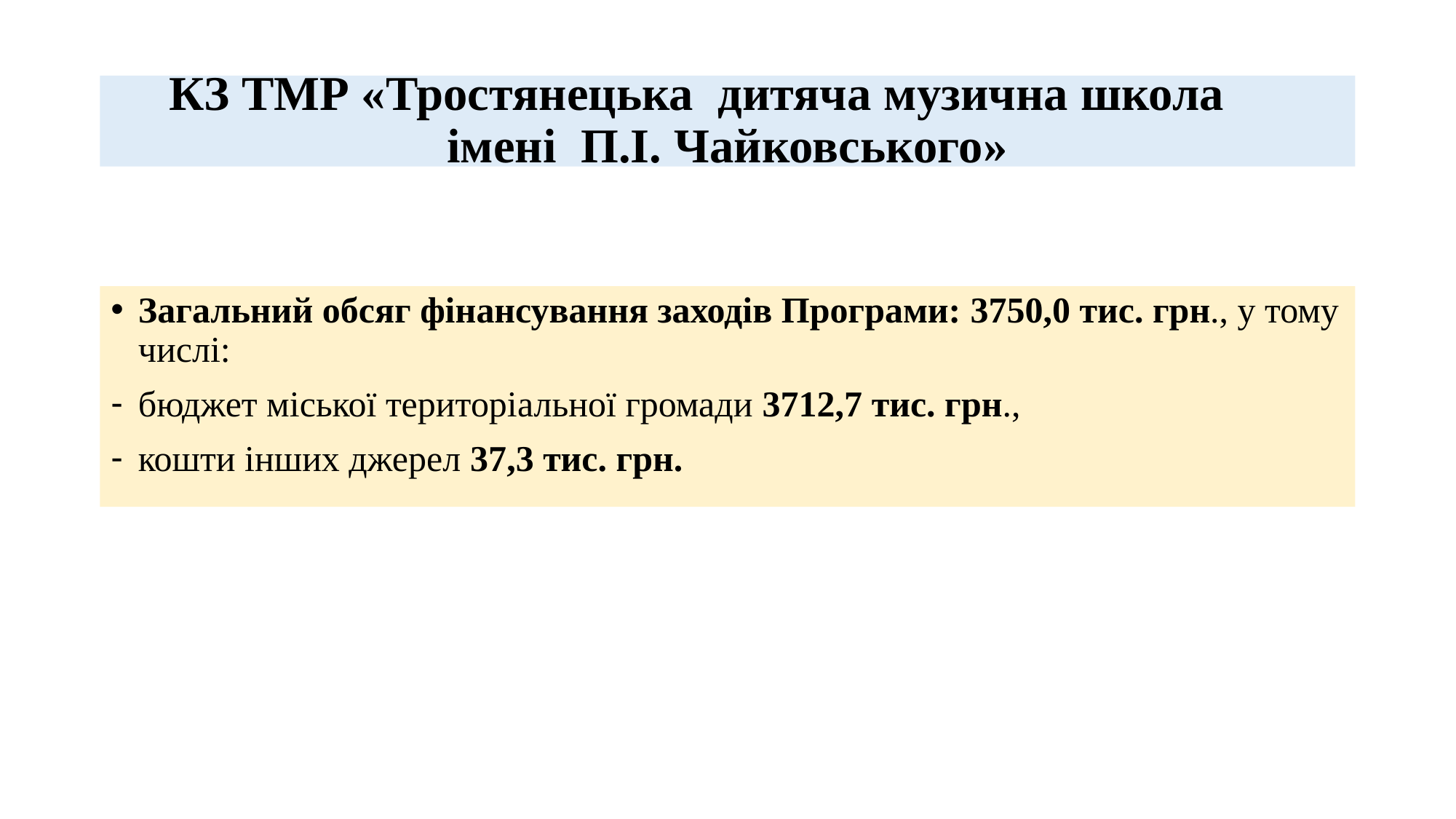

# КЗ ТМР «Тростянецька  дитяча музична школа      імені  П.І. Чайковського»
Загальний обсяг фінансування заходів Програми: 3750,0 тис. грн., у тому числі:
бюджет міської територіальної громади 3712,7 тис. грн.,
кошти інших джерел 37,3 тис. грн.